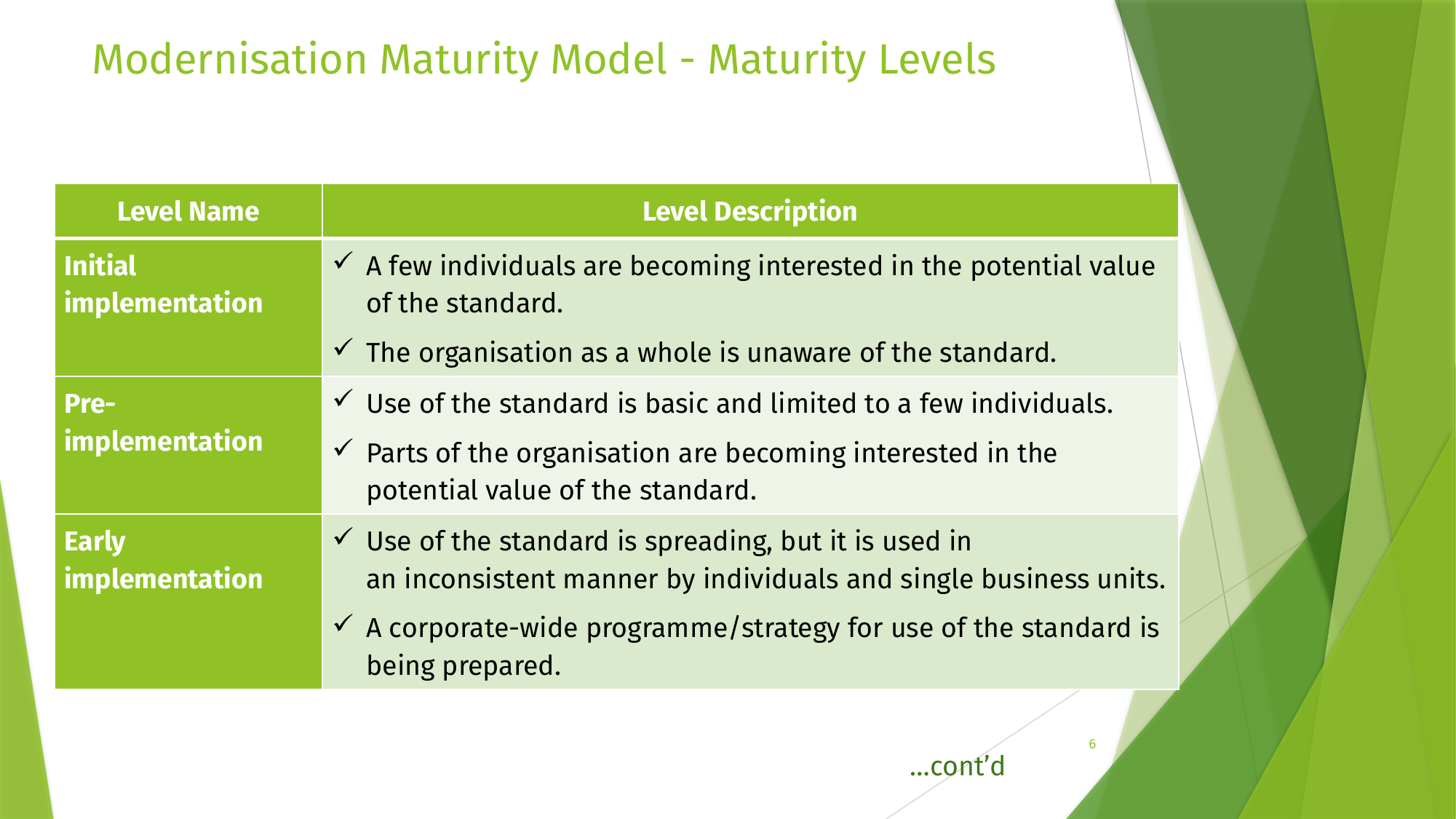

# Modernisation Maturity Model - Maturity Levels
| Level Name | Level Description |
| --- | --- |
| Initial implementation | A few individuals are becoming interested in the potential value of the standard. The organisation as a whole is unaware of the standard. |
| Pre-implementation | Use of the standard is basic and limited to a few individuals. Parts of the organisation are becoming interested in the potential value of the standard. |
| Early implementation | Use of the standard is spreading, but it is used in an inconsistent manner by individuals and single business units. A corporate-wide programme/strategy for use of the standard is being prepared. |
6
…cont’d